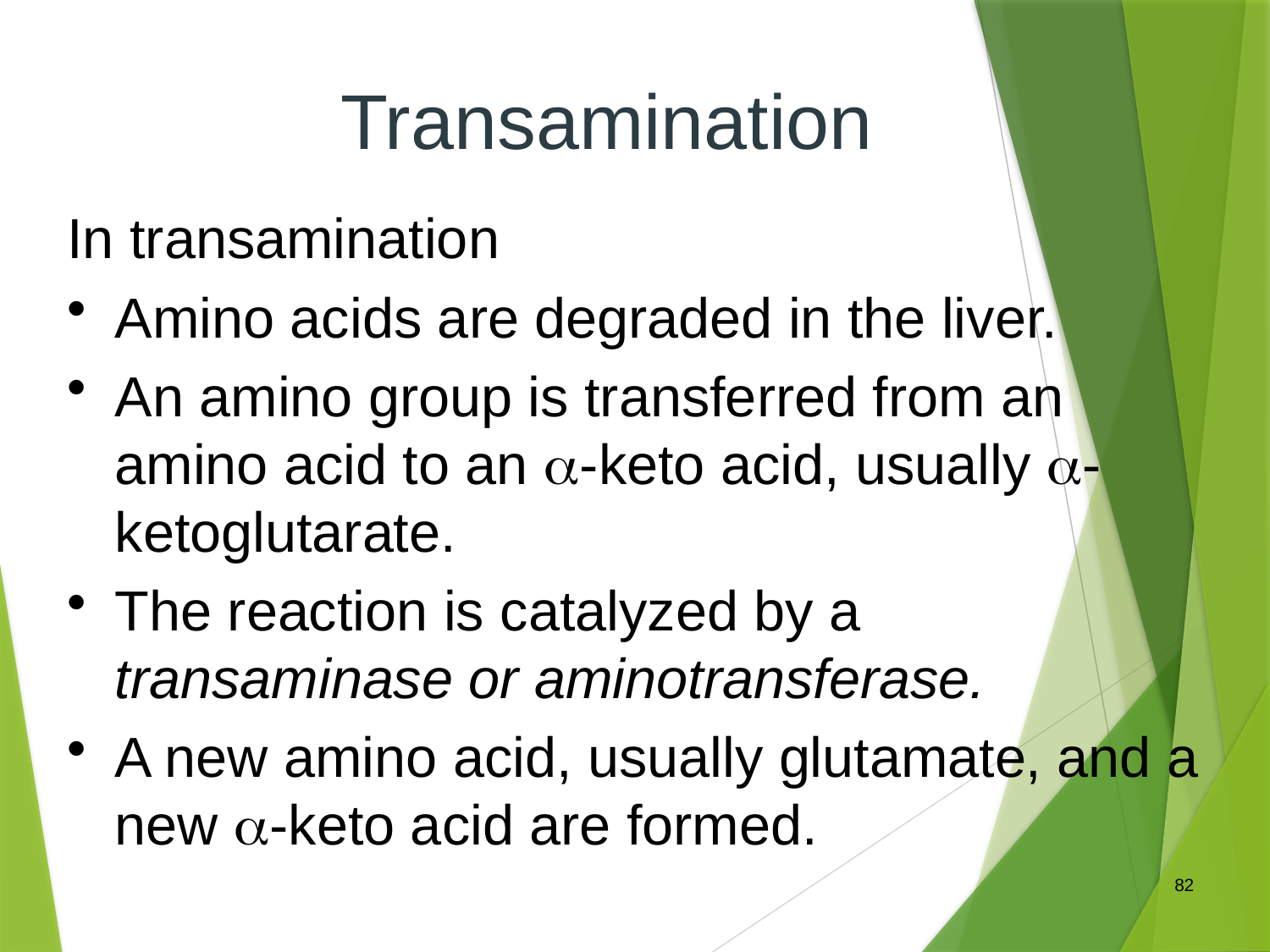

Transamination
In transamination
Amino acids are degraded in the liver.
An amino group is transferred from an amino acid to an α-keto acid, usually α-ketoglutarate.
The reaction is catalyzed by a transaminase or aminotransferase.
A new amino acid, usually glutamate, and a new α-keto acid are formed.
82